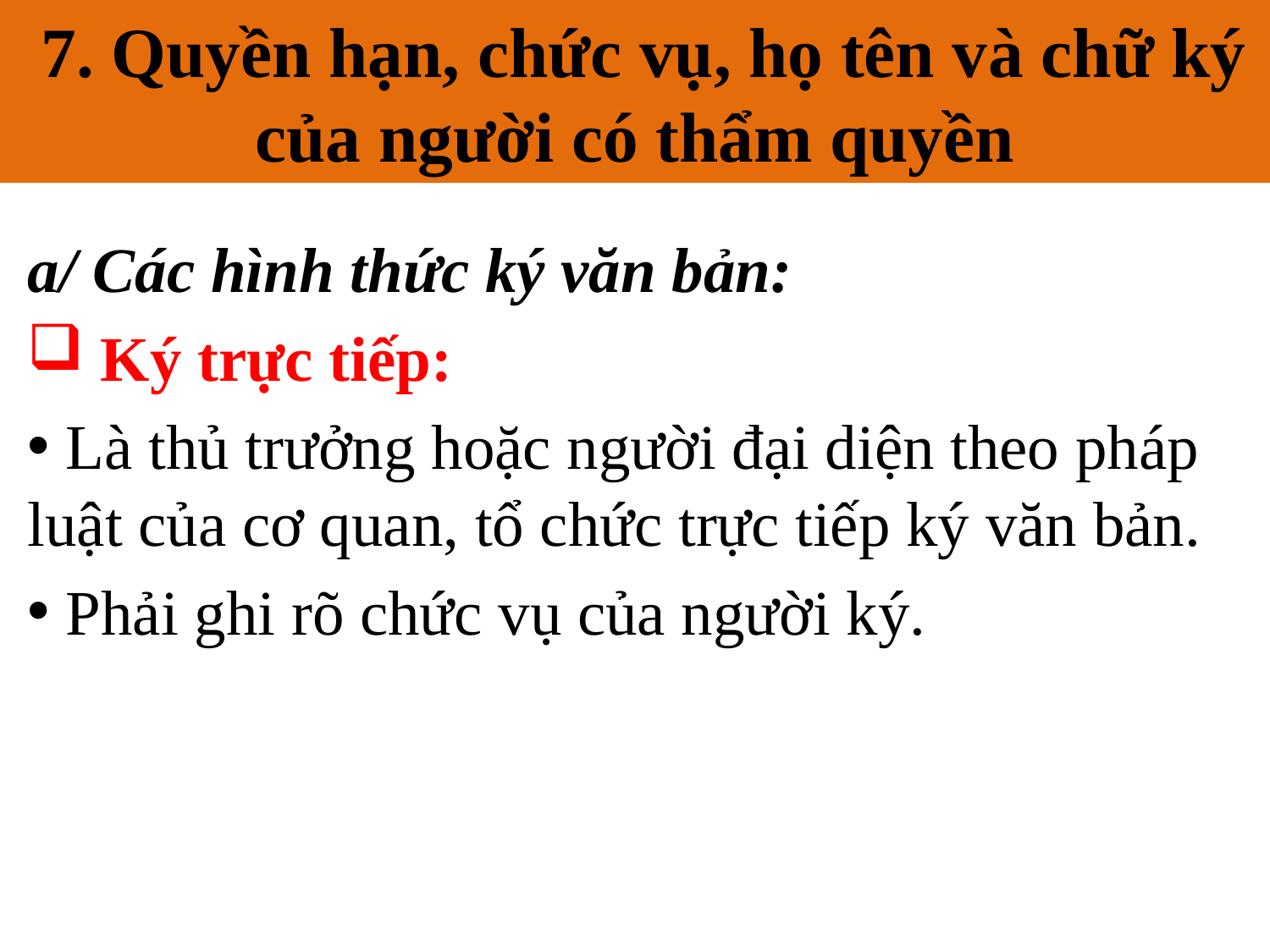

7. Quyền hạn, chức vụ, họ tên và chữ ký của người có thẩm quyền
# 7. Quyền hạn, chức vụ, họ tên và chữ ký của người có thẩm quyền
a/ Các hình thức ký văn bản:
 Ký trực tiếp:
 Là thủ trưởng hoặc người đại diện theo pháp luật của cơ quan, tổ chức trực tiếp ký văn bản.
 Phải ghi rõ chức vụ của người ký.